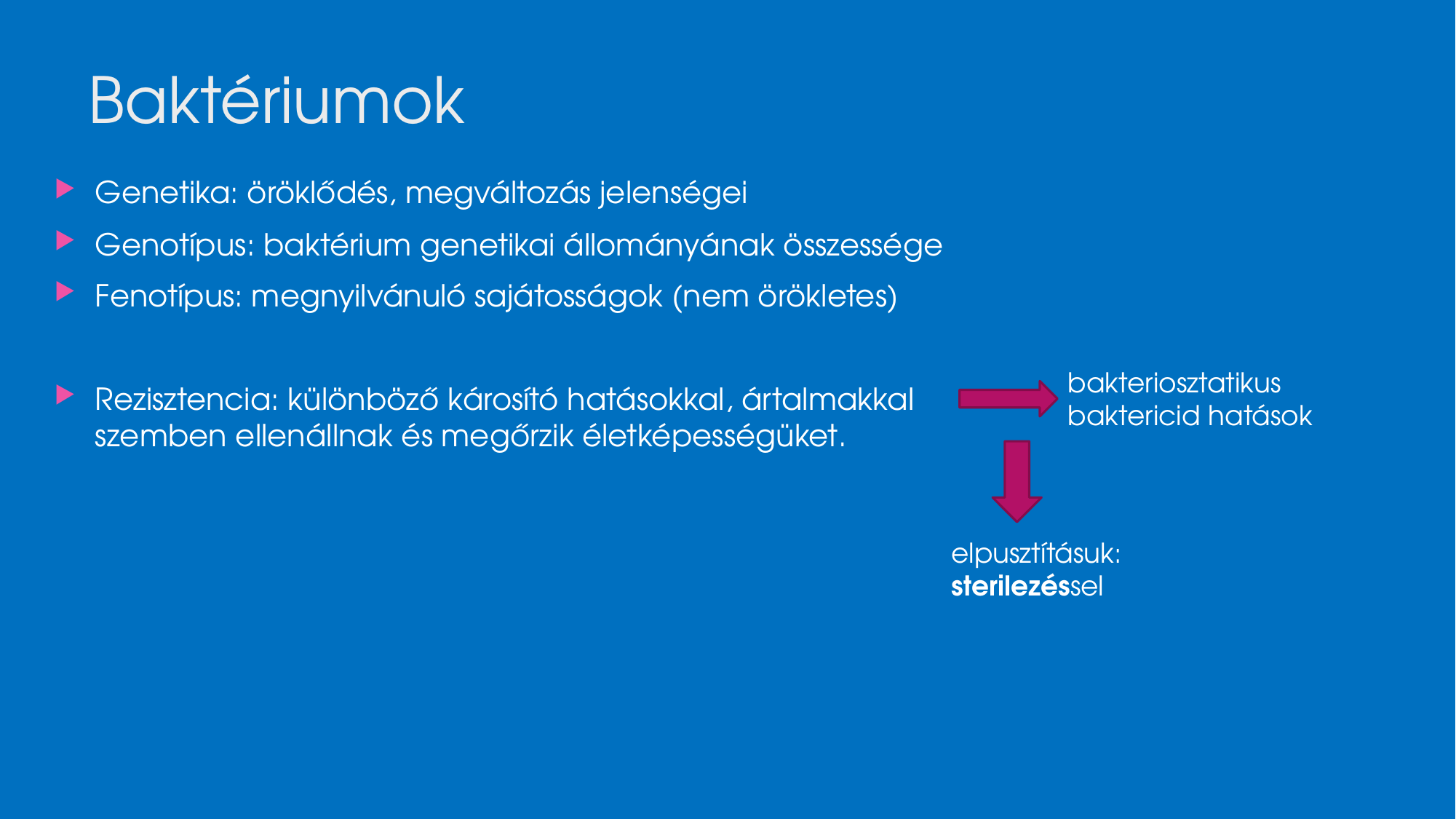

# Baktériumok
Genetika: öröklődés, megváltozás jelenségei
Genotípus: baktérium genetikai állományának összessége
Fenotípus: megnyilvánuló sajátosságok (nem örökletes)

Rezisztencia: különböző károsító hatásokkal, ártalmakkal szemben ellenállnak és megőrzik életképességüket.

bakteriosztatikus
baktericid hatások

elpusztításuk:
sterilezéssel